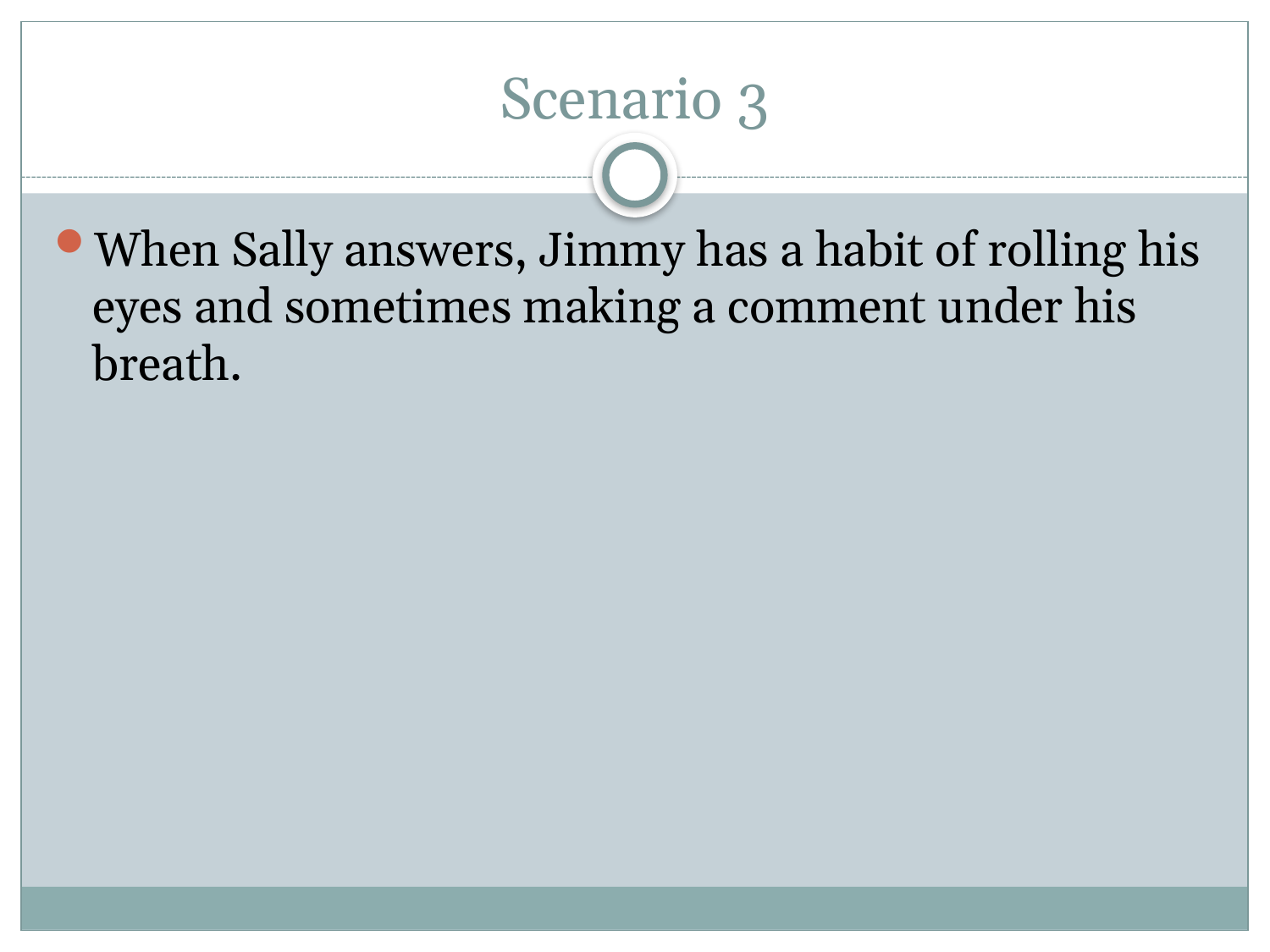

# Scenario 3
When Sally answers, Jimmy has a habit of rolling his eyes and sometimes making a comment under his breath.